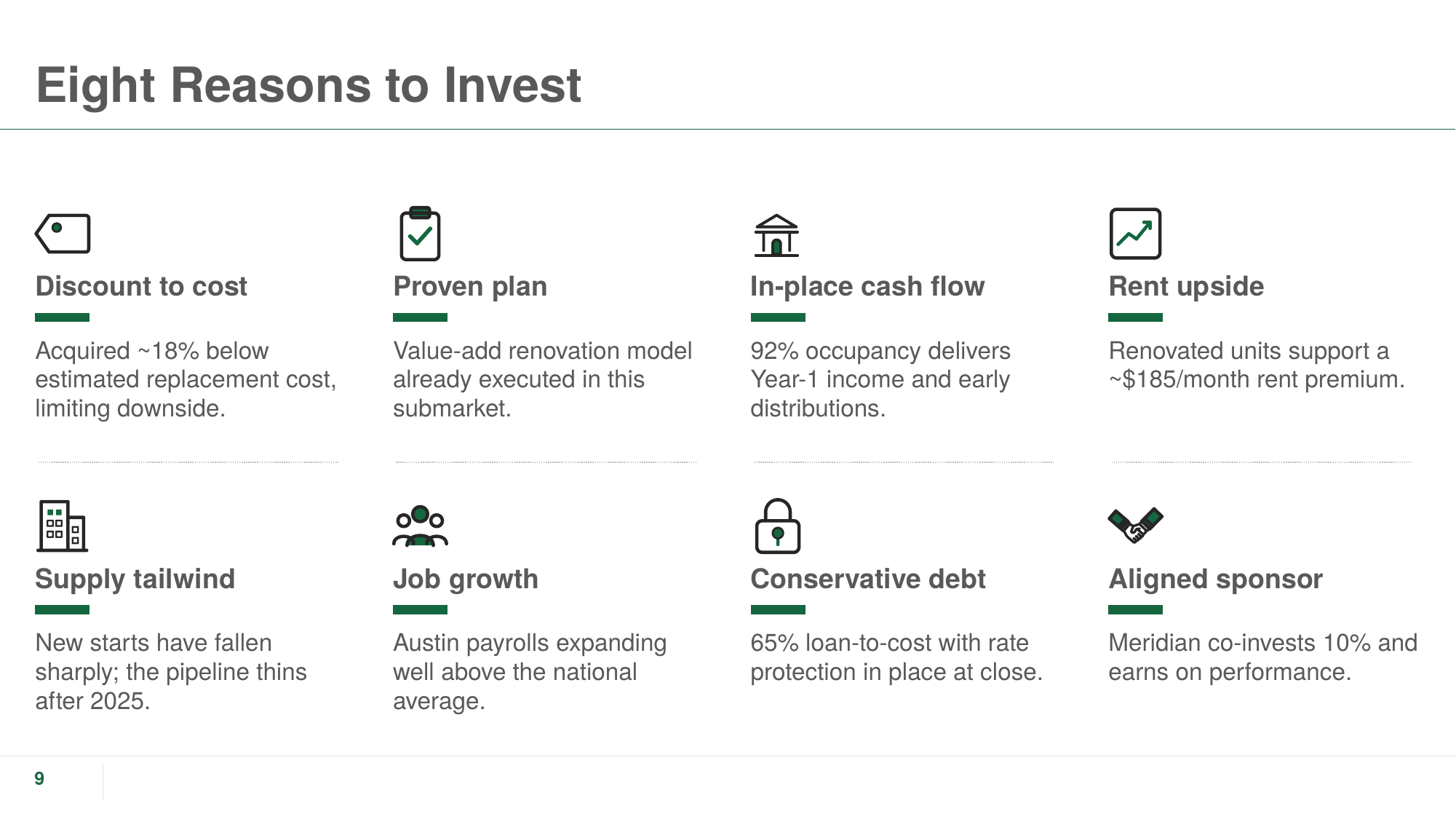

# Eight Reasons to Invest

Discount to cost
Proven plan
In-place cash flow
Rent upside
Acquired ~18% below estimated replacement cost, limiting downside.
Value-add renovation model already executed in this submarket.
92% occupancy delivers Year-1 income and early distributions.
Renovated units support a ~$185/month rent premium.

Supply tailwind
Job growth
Conservative debt
Aligned sponsor
New starts have fallen sharply; the pipeline thins after 2025.
Austin payrolls expanding well above the national average.
65% loan-to-cost with rate protection in place at close.
Meridian co-invests 10% and earns on performance.
9